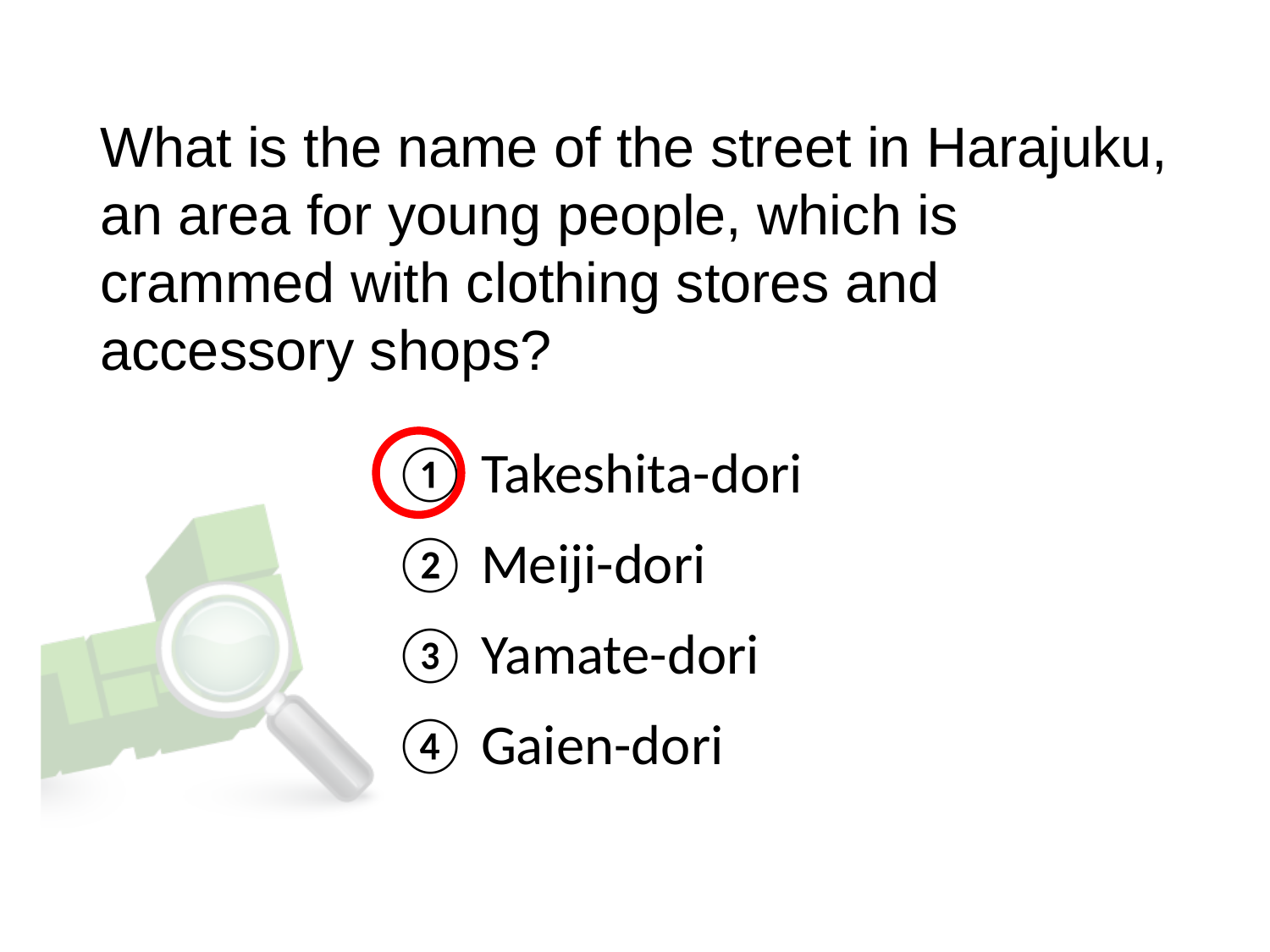

What is the name of the street in Harajuku, an area for young people, which is crammed with clothing stores and accessory shops?
① Takeshita-dori
② Meiji-dori
③ Yamate-dori
④ Gaien-dori